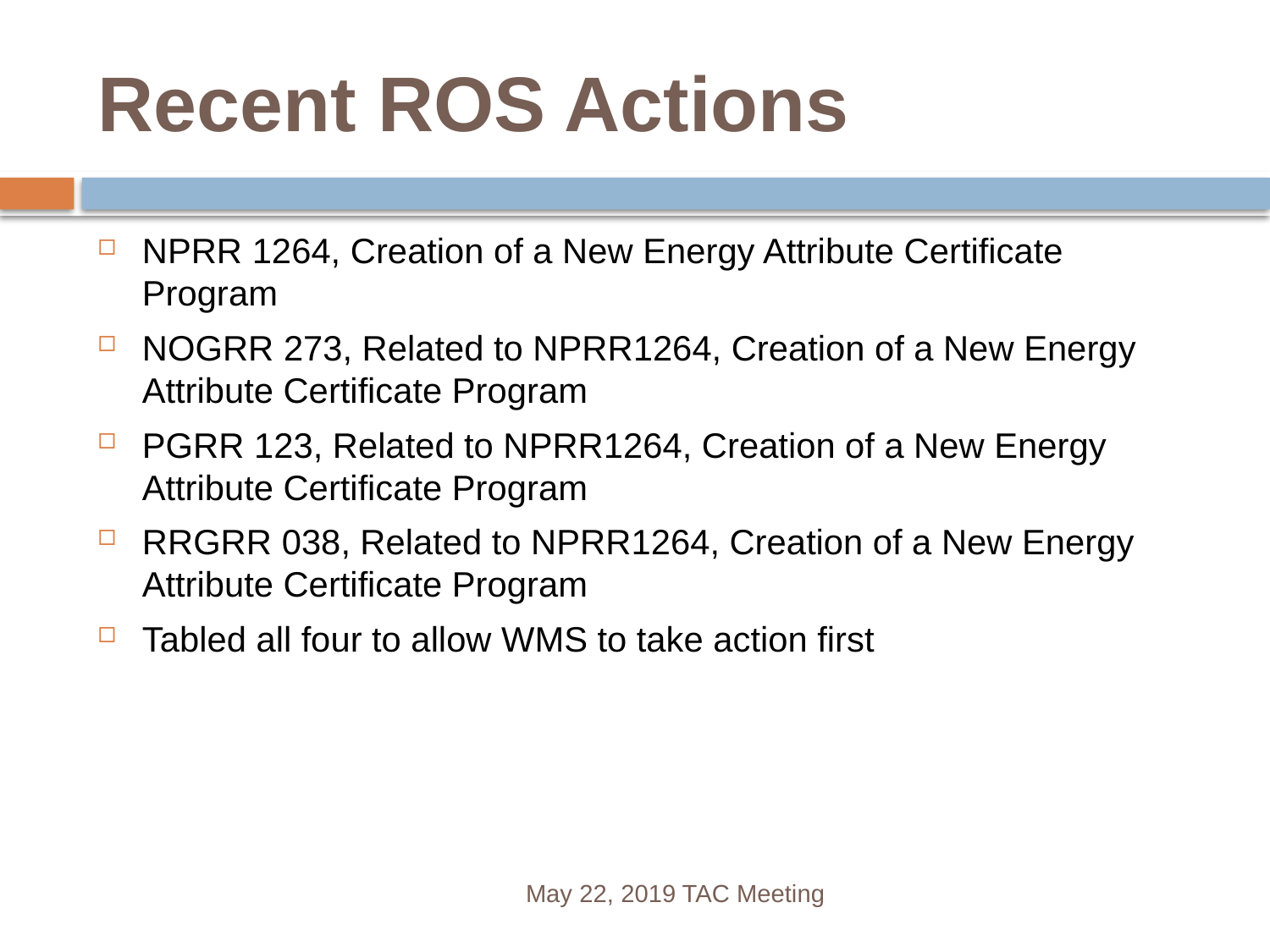

# Recent ROS Actions
NPRR 1264, Creation of a New Energy Attribute Certificate Program
NOGRR 273, Related to NPRR1264, Creation of a New Energy Attribute Certificate Program
PGRR 123, Related to NPRR1264, Creation of a New Energy Attribute Certificate Program
RRGRR 038, Related to NPRR1264, Creation of a New Energy Attribute Certificate Program
Tabled all four to allow WMS to take action first
May 22, 2019 TAC Meeting